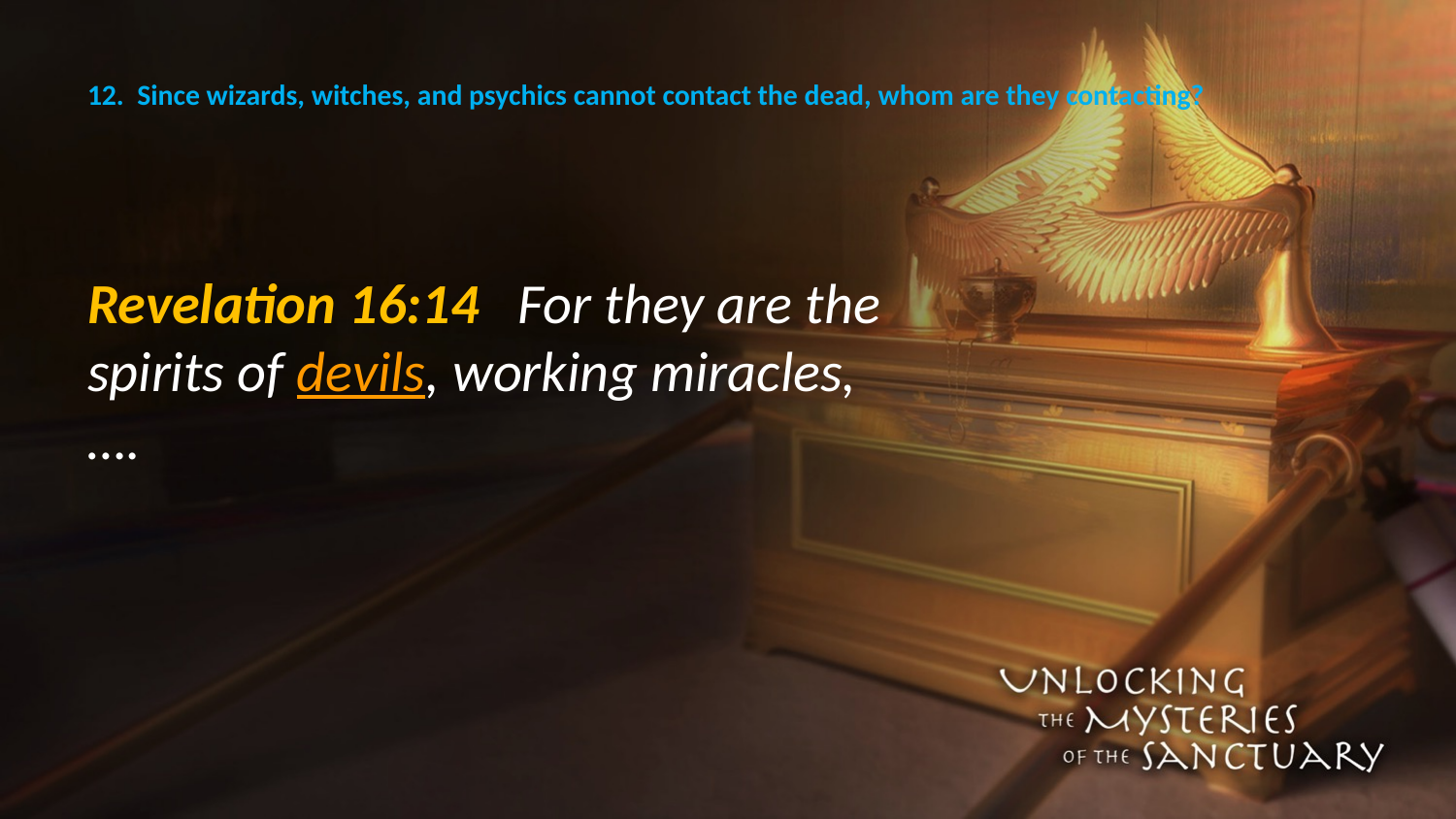

# 12.  Since wizards, witches, and psychics cannot contact the dead, whom are they contacting?

Revelation 16:14   For they are the spirits of devils, working miracles, ….